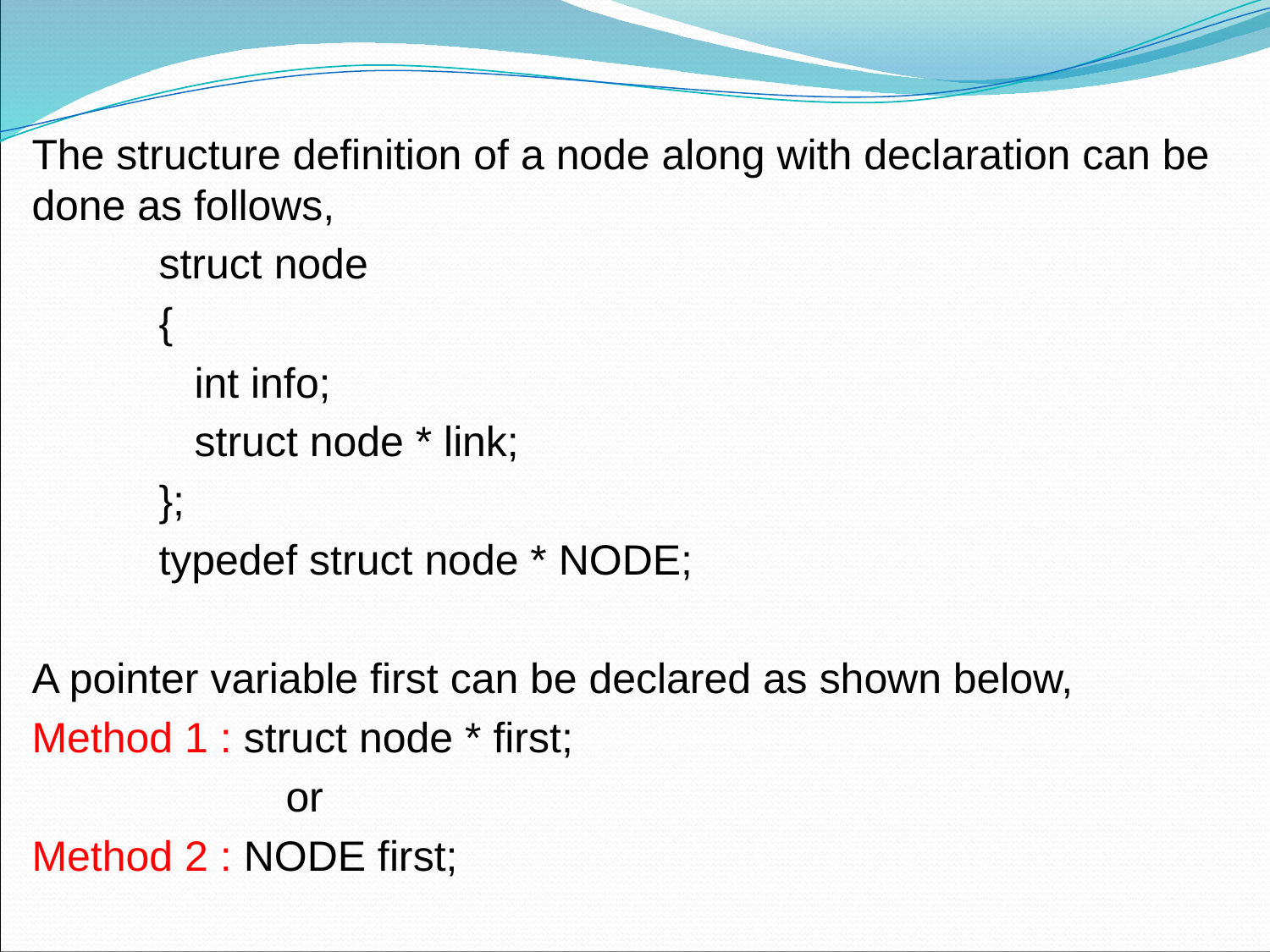

#

The structure definition of a node along with declaration can be done as follows,
 	struct node
	{
	   int info;
	   struct node * link;
	};
	typedef struct node * NODE;

A pointer variable first can be declared as shown below,
Method 1 : struct node * first;
		or
Method 2 : NODE first;